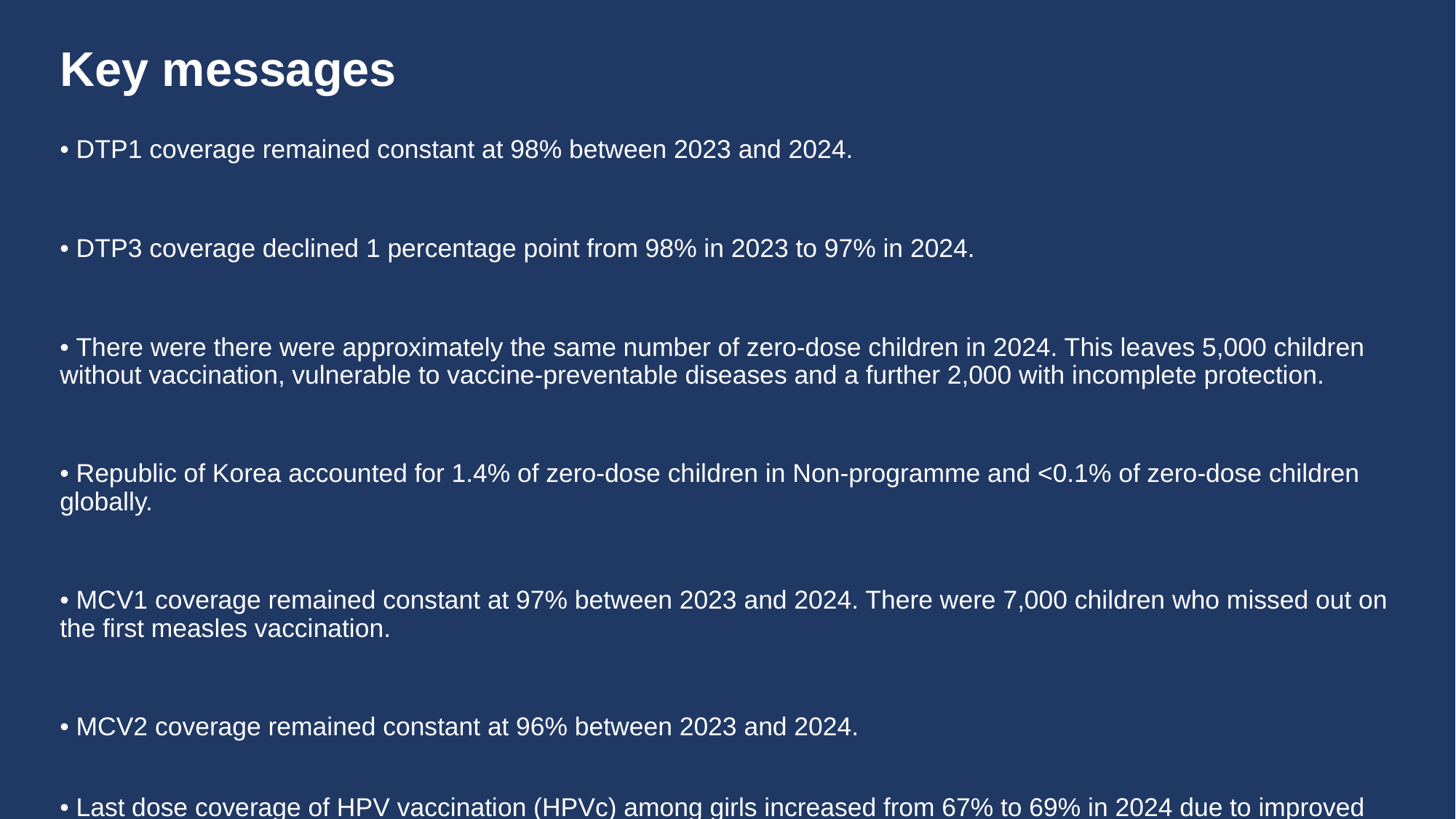

# Key messages
• DTP1 coverage remained constant at 98% between 2023 and 2024.

• DTP3 coverage declined 1 percentage point from 98% in 2023 to 97% in 2024.

• There were there were approximately the same number of zero-dose children in 2024. This leaves 5,000 children without vaccination, vulnerable to vaccine-preventable diseases and a further 2,000 with incomplete protection.

• Republic of Korea accounted for 1.4% of zero-dose children in Non-programme and <0.1% of zero-dose children globally.

• MCV1 coverage remained constant at 97% between 2023 and 2024. There were 7,000 children who missed out on the first measles vaccination.

• MCV2 coverage remained constant at 96% between 2023 and 2024.

• Last dose coverage of HPV vaccination (HPVc) among girls increased from 67% to 69% in 2024 due to improved programme performance.